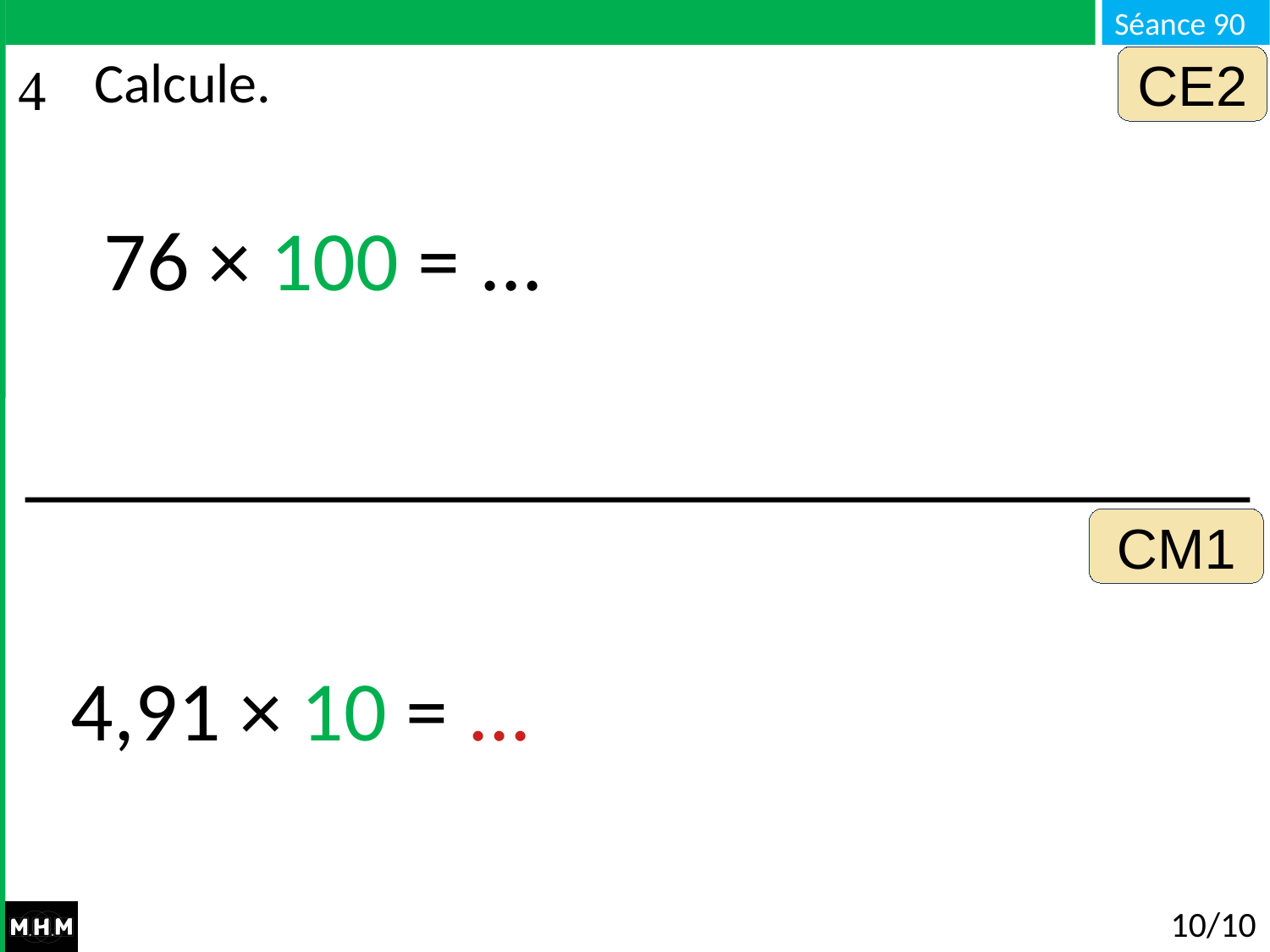

CE2
# Calcule.
76 × 100 = ...

CM1
4,91 × 10 = ...
10/10